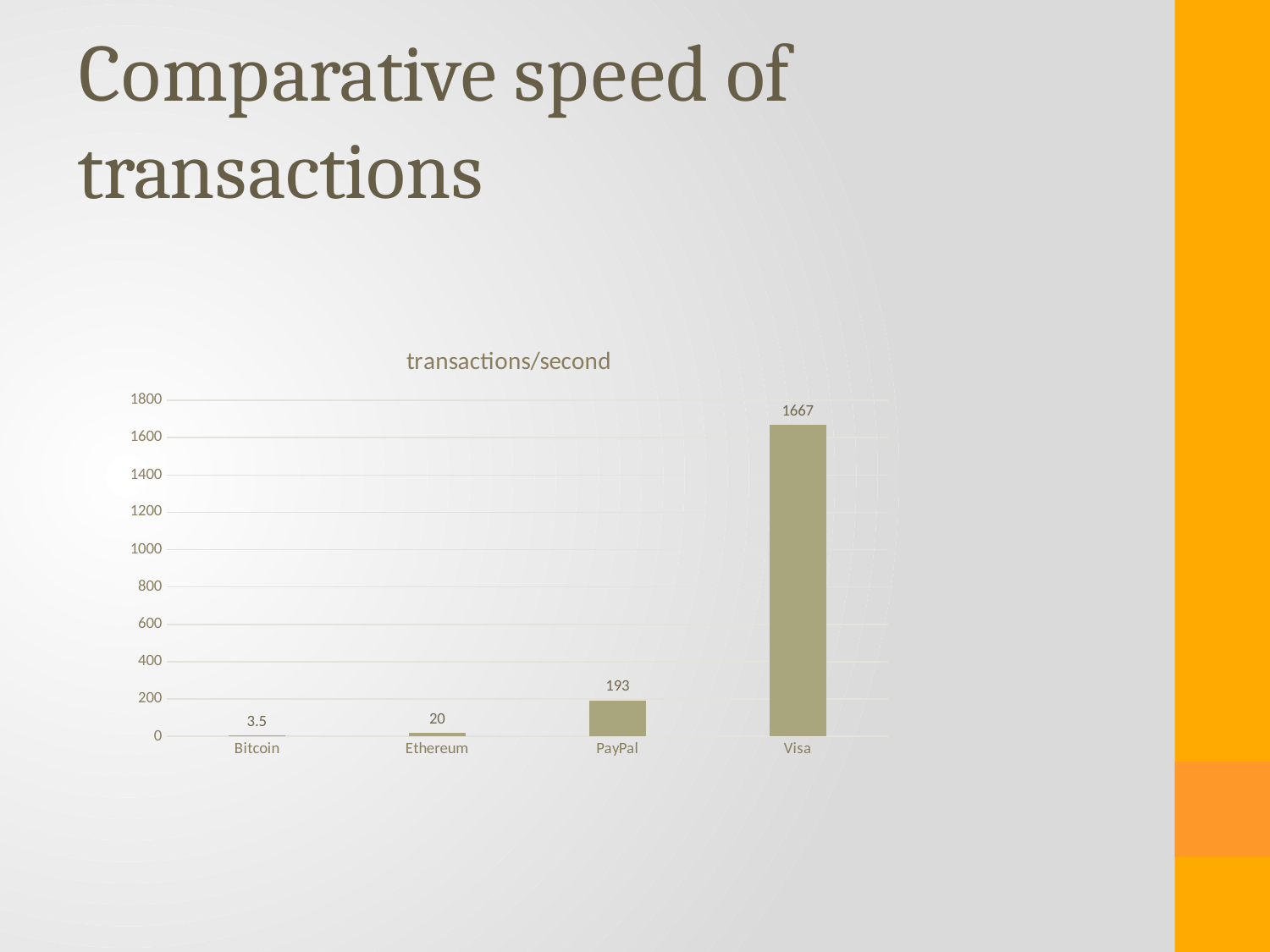

# Comparative speed of transactions

### Chart:

| Category | transactions/second |
|---|---|
| Bitcoin | 3.5 |
| Ethereum | 20.0 |
| PayPal | 193.0 |
| Visa | 1667.0 |